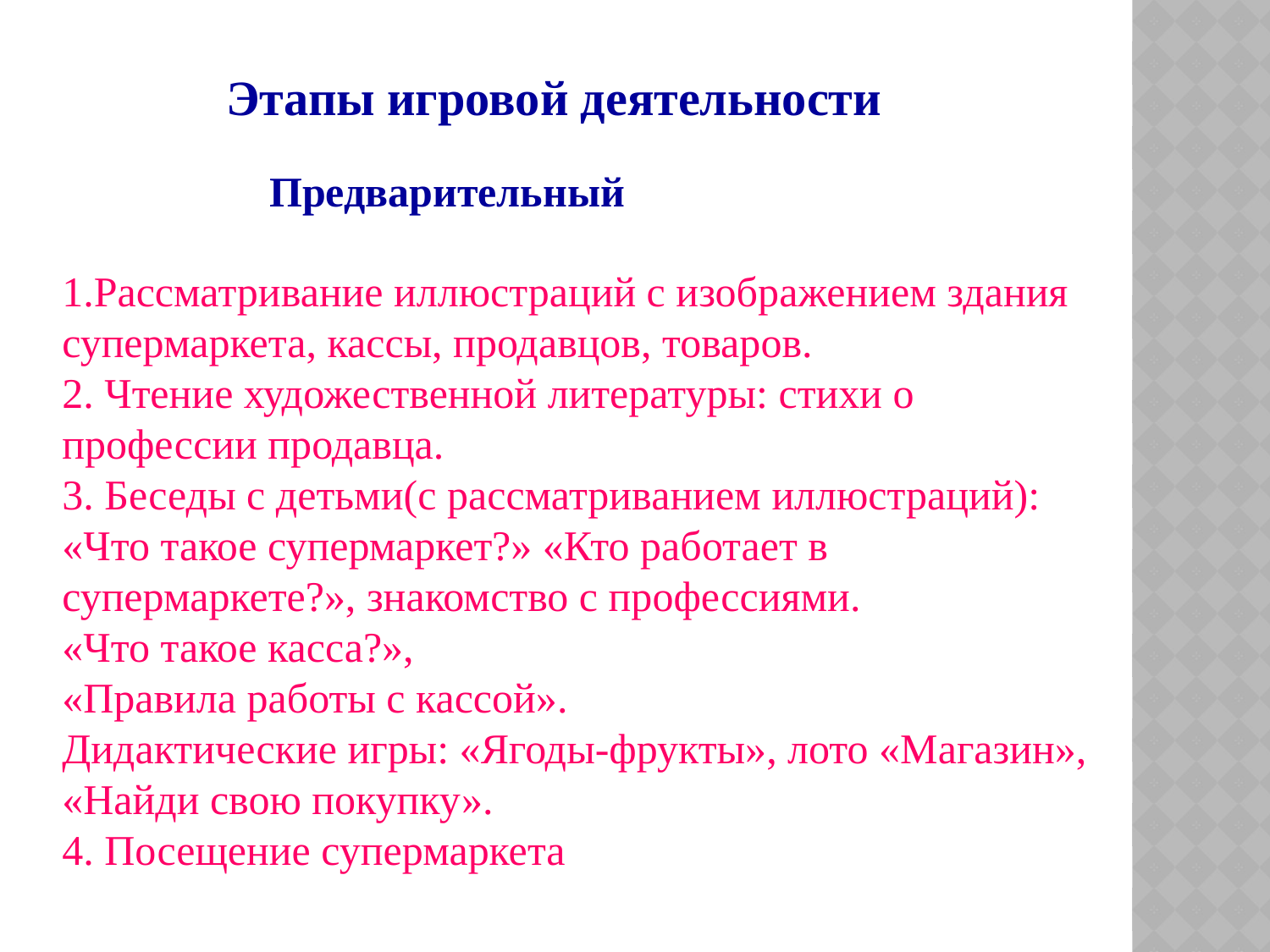

Этапы игровой деятельности
Предварительный
1.Рассматривание иллюстраций с изображением здания супермаркета, кассы, продавцов, товаров.
2. Чтение художественной литературы: стихи о профессии продавца.
3. Беседы с детьми(с рассматриванием иллюстраций): «Что такое супермаркет?» «Кто работает в супермаркете?», знакомство с профессиями.
«Что такое касса?»,
«Правила работы с кассой».
Дидактические игры: «Ягоды-фрукты», лото «Магазин», «Найди свою покупку».
4. Посещение супермаркета